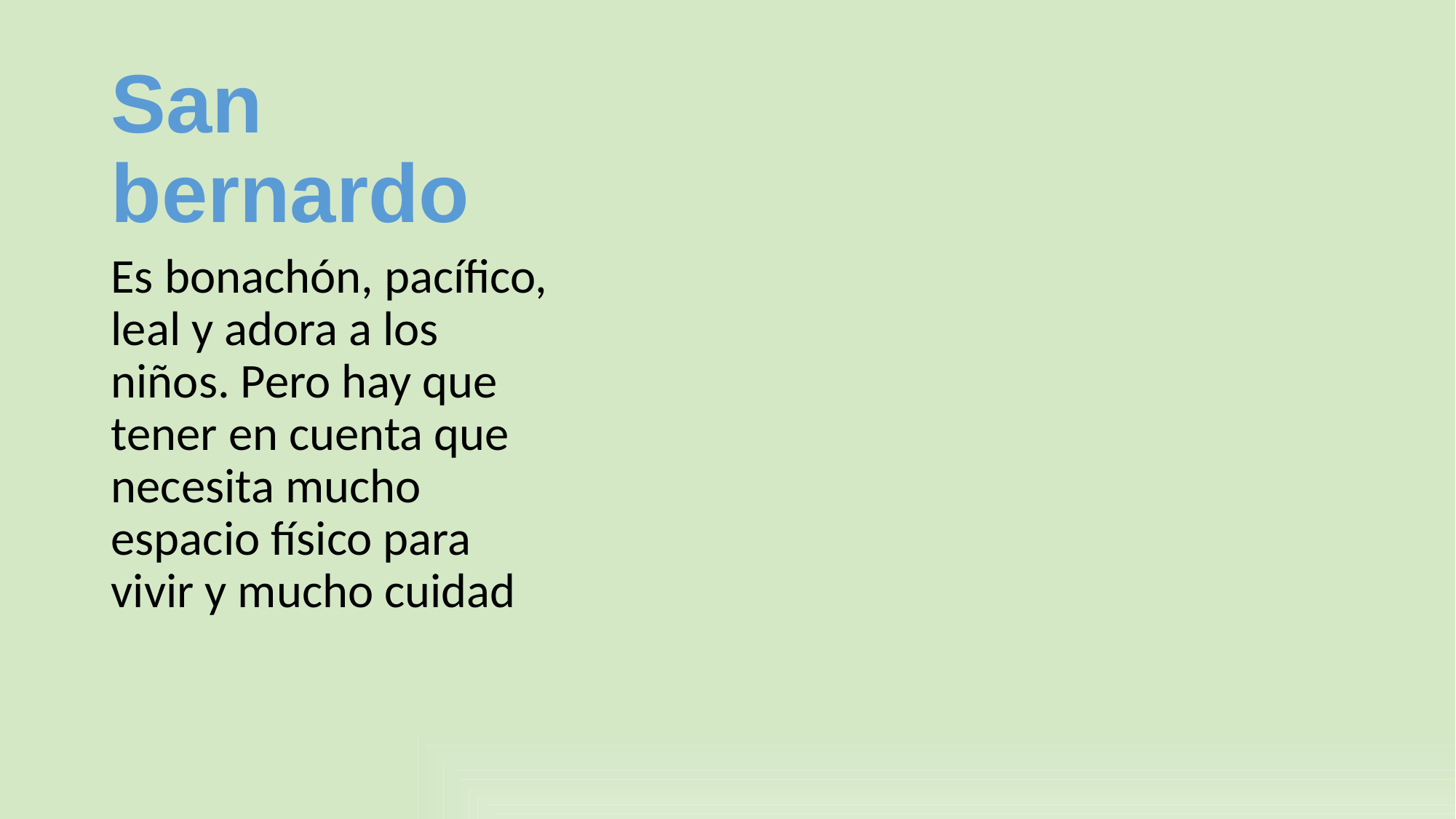

# San bernardo

Es bonachón, pacífico, leal y adora a los niños. Pero hay que tener en cuenta que necesita mucho espacio físico para vivir y mucho cuidad